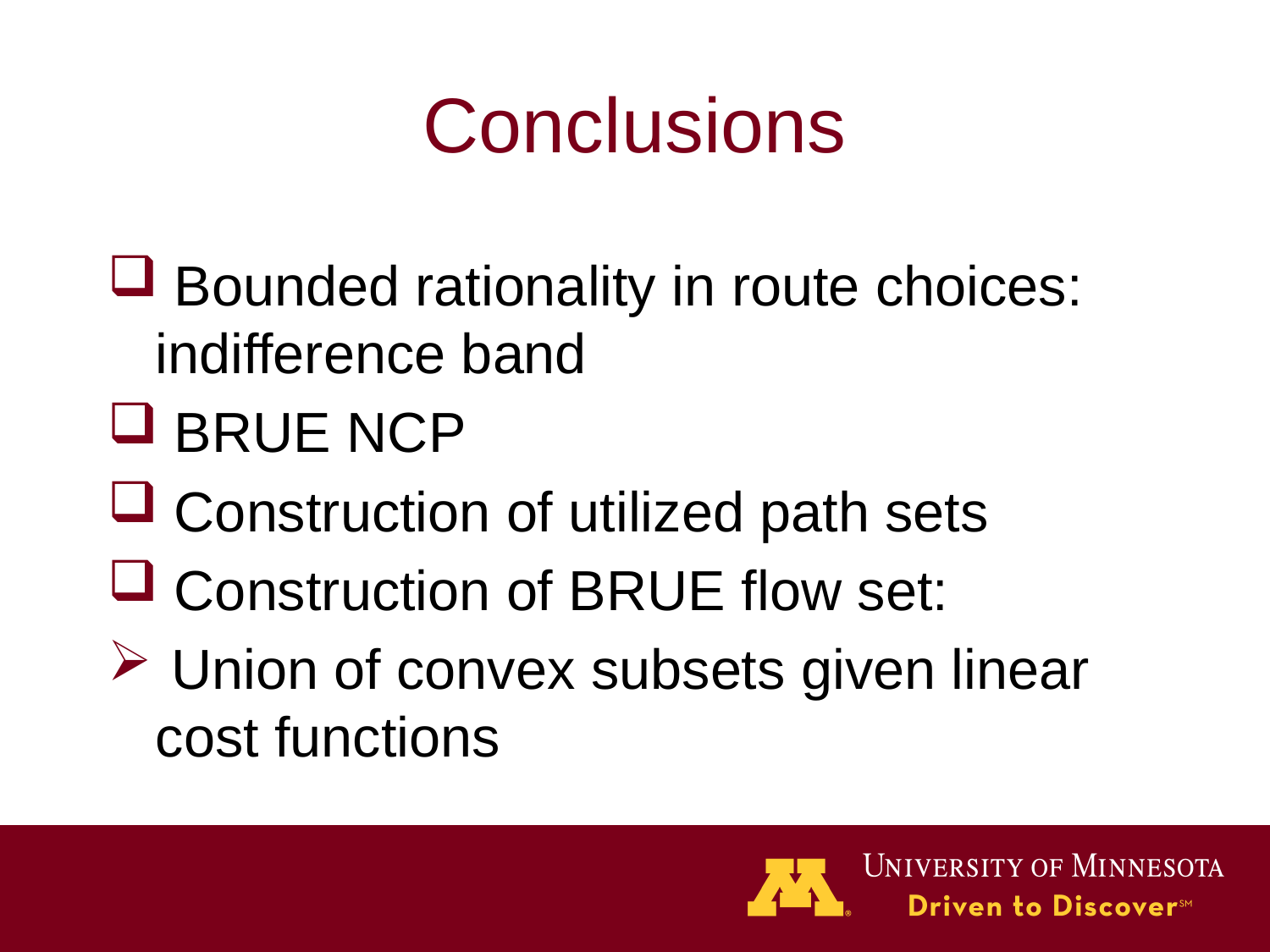

# Conclusions
 Bounded rationality in route choices: indifference band
 BRUE NCP
 Construction of utilized path sets
 Construction of BRUE flow set:
 Union of convex subsets given linear cost functions